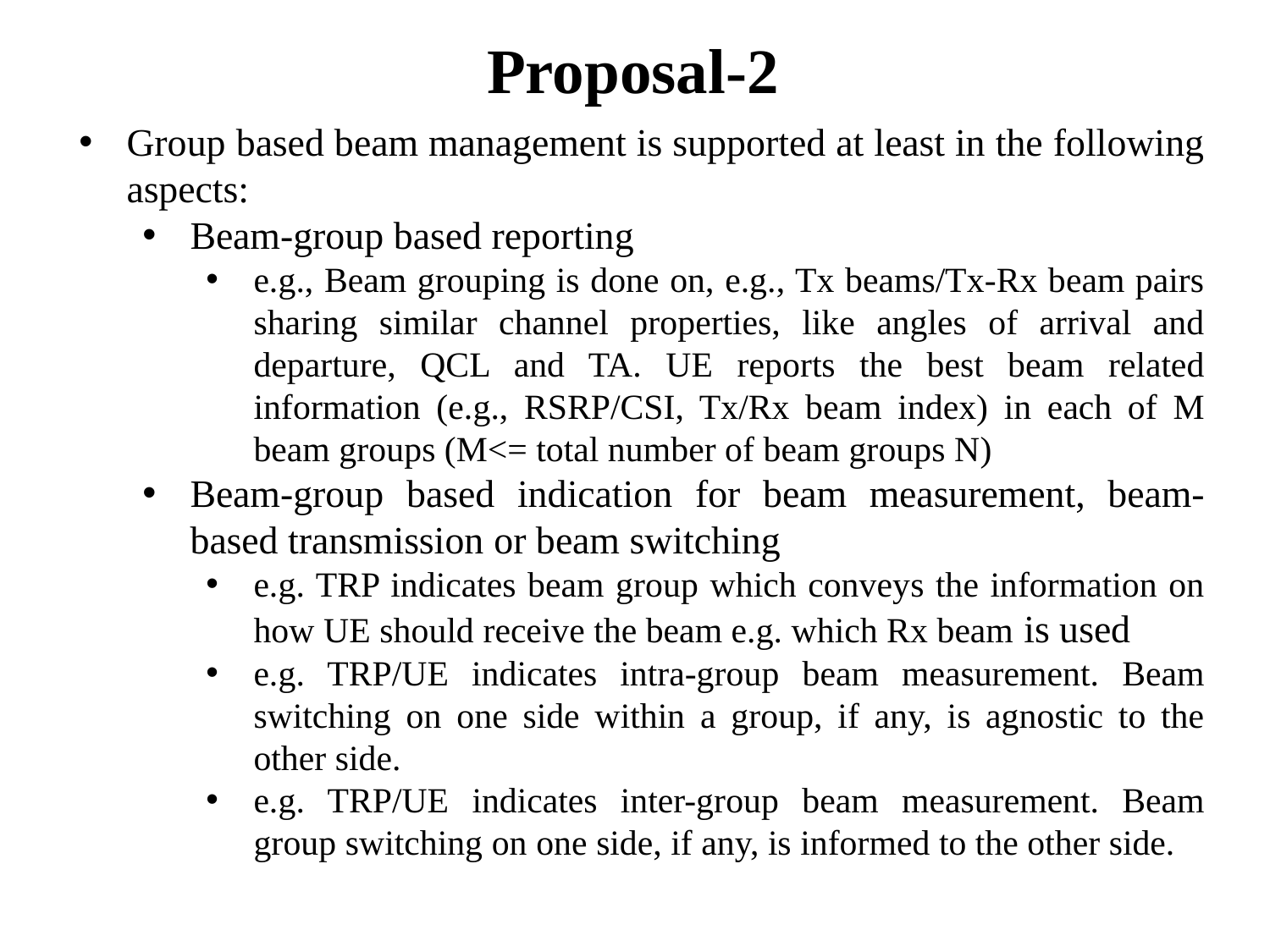

# Proposal-2
Group based beam management is supported at least in the following aspects:
Beam-group based reporting
e.g., Beam grouping is done on, e.g., Tx beams/Tx-Rx beam pairs sharing similar channel properties, like angles of arrival and departure, QCL and TA. UE reports the best beam related information (e.g., RSRP/CSI, Tx/Rx beam index) in each of M beam groups (M<= total number of beam groups N)
Beam-group based indication for beam measurement, beam-based transmission or beam switching
e.g. TRP indicates beam group which conveys the information on how UE should receive the beam e.g. which Rx beam is used
e.g. TRP/UE indicates intra-group beam measurement. Beam switching on one side within a group, if any, is agnostic to the other side.
e.g. TRP/UE indicates inter-group beam measurement. Beam group switching on one side, if any, is informed to the other side.